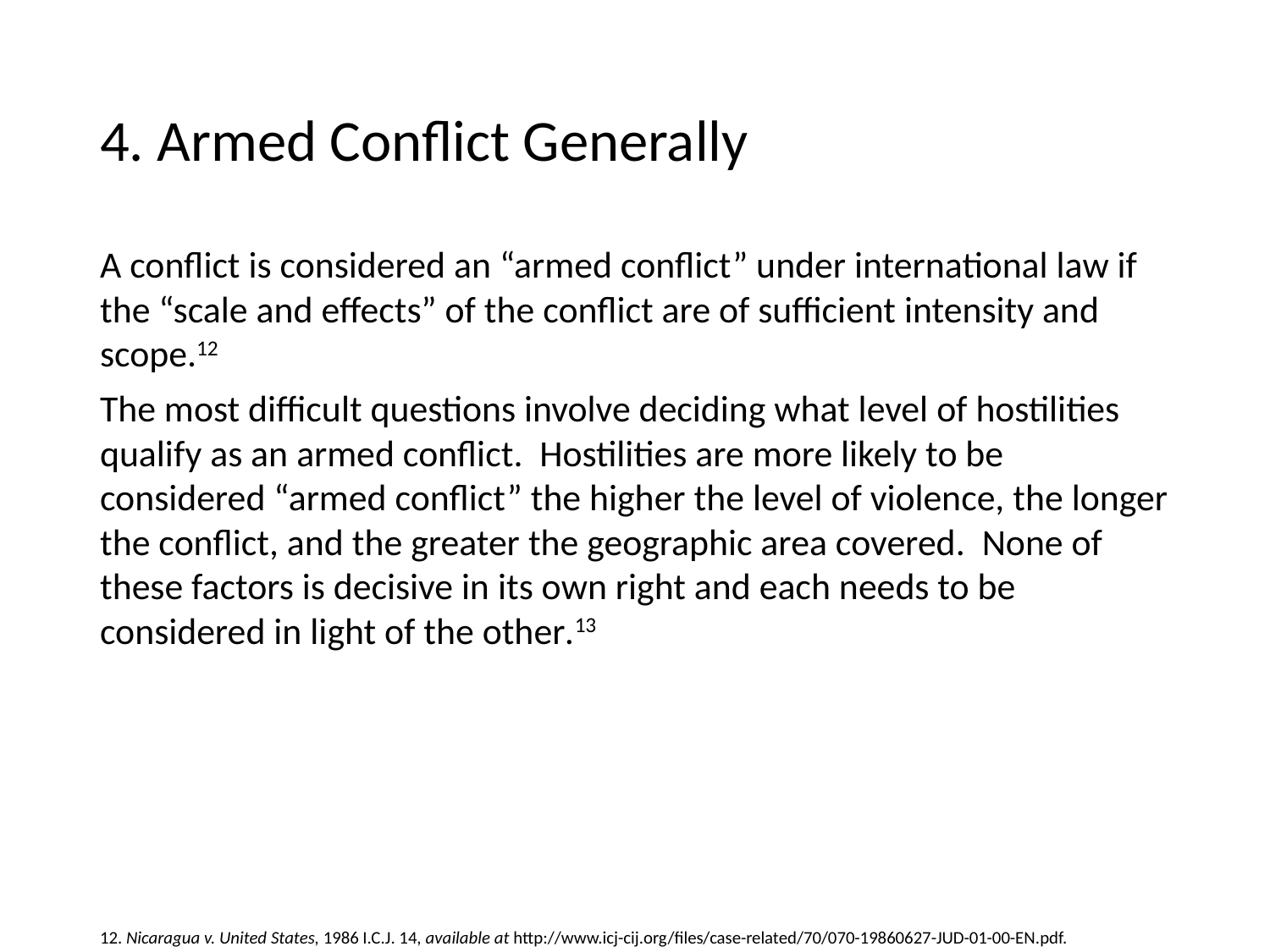

# 4. Armed Conflict Generally
A conflict is considered an “armed conflict” under international law if the “scale and effects” of the conflict are of sufficient intensity and scope.12
The most difficult questions involve deciding what level of hostilities qualify as an armed conflict.  Hostilities are more likely to be considered “armed conflict” the higher the level of violence, the longer the conflict, and the greater the geographic area covered.  None of these factors is decisive in its own right and each needs to be considered in light of the other.13

12. Nicaragua v. United States, 1986 I.C.J. 14, available at http://www.icj-cij.org/files/case-related/70/070-19860627-JUD-01-00-EN.pdf.
13. How is the Term “Armed Conflict” Defined in International Humanitarian Law?, The International Committee of the Red Cross (Oct. 2008), https://www.icrc.org/eng/assets/files/other/opinion-paper-armed-conflict.pdf.